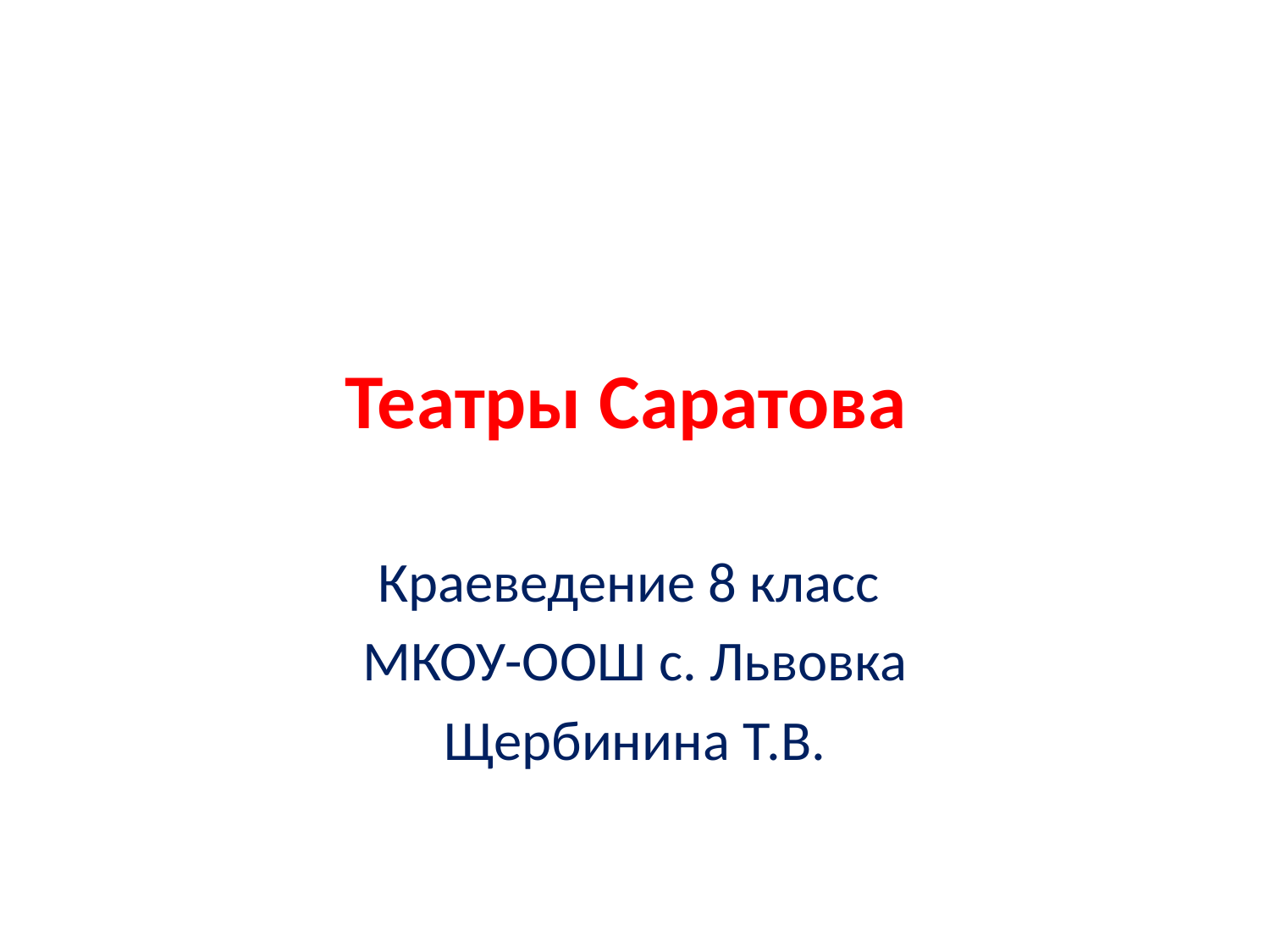

# Театры Саратова
Краеведение 8 класс
МКОУ-ООШ с. Львовка
 Щербинина Т.В.